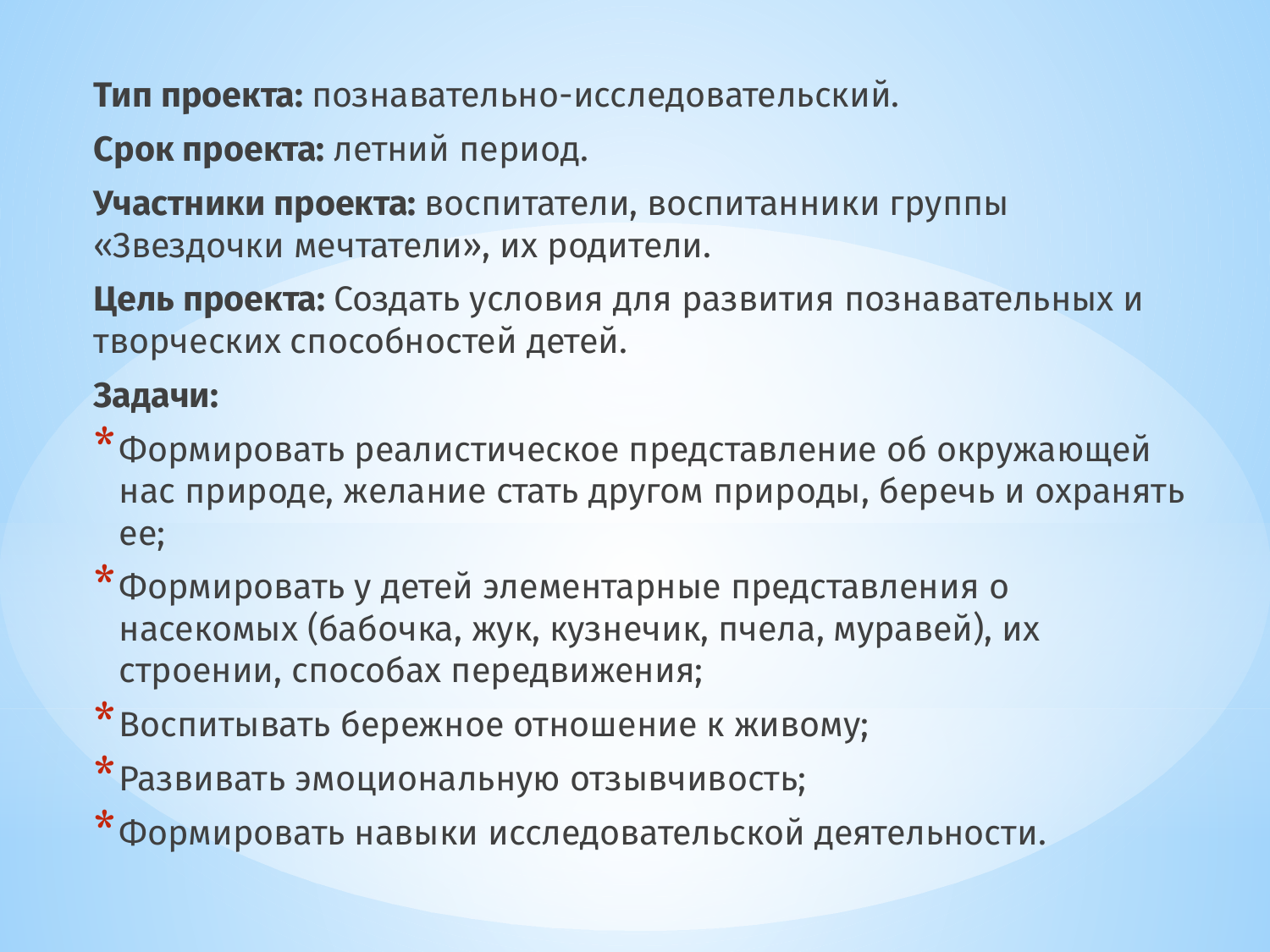

Тип проекта: познавательно-исследовательский.
Срок проекта: летний период.
Участники проекта: воспитатели, воспитанники группы «Звездочки мечтатели», их родители.
Цель проекта: Создать условия для развития познавательных и творческих способностей детей.
Задачи:
Формировать реалистическое представление об окружающей нас природе, желание стать другом природы, беречь и охранять ее;
Формировать у детей элементарные представления о  насекомых (бабочка, жук, кузнечик, пчела, муравей), их строении, способах передвижения;
Воспитывать бережное отношение к живому;
Развивать эмоциональную отзывчивость;
Формировать навыки исследовательской деятельности.